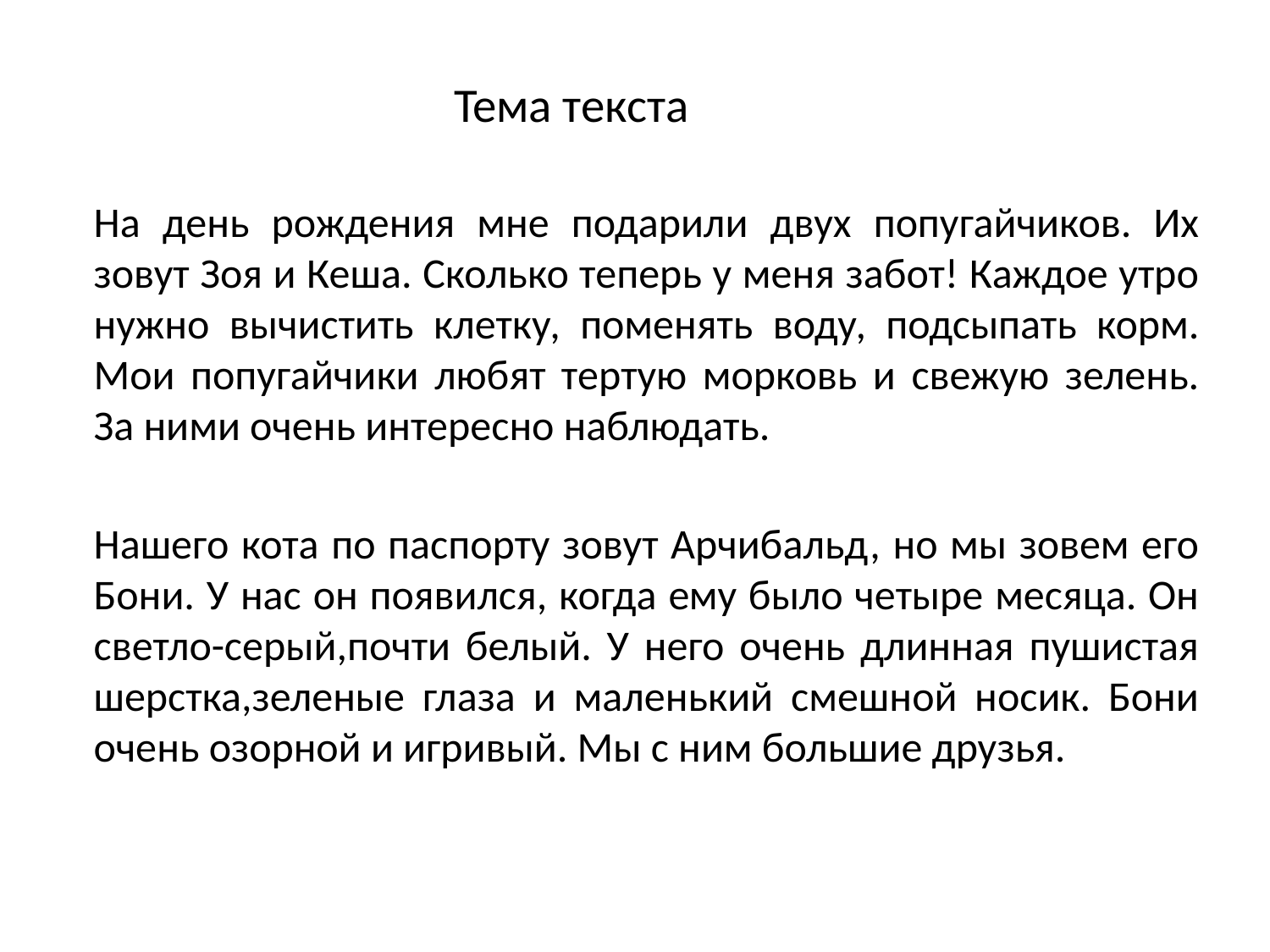

# Тема текста
На день рождения мне подарили двух попугайчиков. Их зовут Зоя и Кеша. Сколько теперь у меня забот! Каждое утро нужно вычистить клетку, поменять воду, подсыпать корм. Мои попугайчики любят тертую морковь и свежую зелень. За ними очень интересно наблюдать.

Нашего кота по паспорту зовут Арчибальд, но мы зовем его Бони. У нас он появился, когда ему было четыре месяца. Он светло-серый,почти белый. У него очень длинная пушистая шерстка,зеленые глаза и маленький смешной носик. Бони очень озорной и игривый. Мы с ним большие друзья.